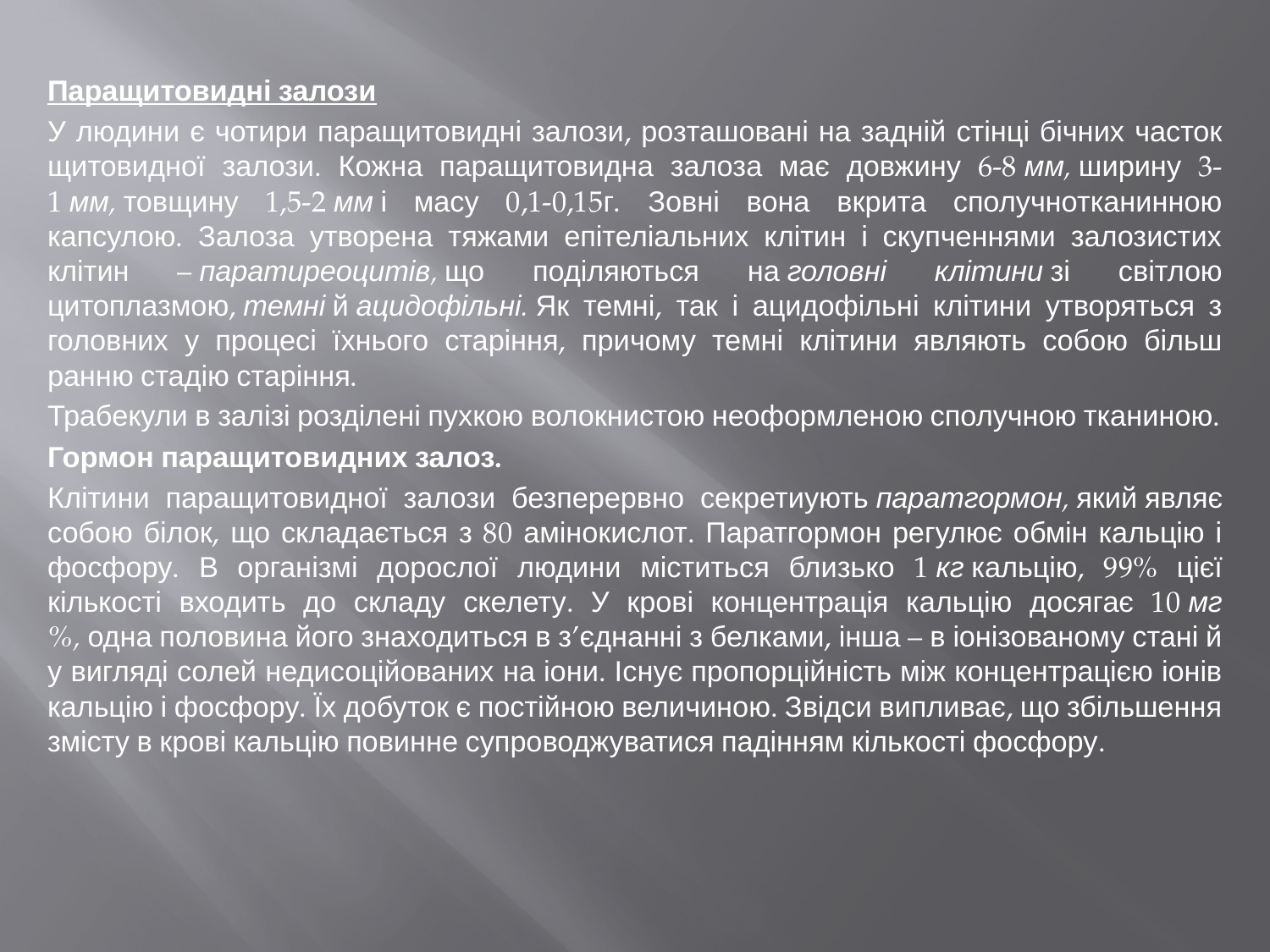

Паращитовидні залози
У людини є чотири паращитовидні залози, розташовані на задній стінці бічних часток щитовидної залози. Кожна паращитовидна залоза має довжину 6-8 мм, ширину 3-1 мм, товщину 1,5-2 мм і масу 0,1-0,15г. Зовні вона вкрита сполучнотканинною капсулою. Залоза утворена тяжами епітеліальних клітин і скупченнями залозистих клітин – паратиреоцитів, що поділяються на головні клітини зі світлою цитоплазмою, темні й ацидофільні. Як темні, так і ацидофільні клітини утворяться з головних у процесі їхнього старіння, причому темні клітини являють собою більш ранню стадію старіння.
Трабекули в залізі розділені пухкою волокнистою неоформленою сполучною тканиною.
Гормон паращитовидних залоз.
Клітини паращитовидної залози безперервно секретиують паратгормон, який являє собою білок, що складається з 80 амінокислот. Паратгормон регулює обмін кальцію і фосфору. В організмі дорослої людини міститься близько 1 кг кальцію, 99% цієї кількості входить до складу скелету. У крові концентрація кальцію досягає 10 мг%, одна половина його знаходиться в з’єднанні з белками, інша – в іонізованому стані й у вигляді солей недисоційованих на іони. Існує пропорційність між концентрацією іонів кальцію і фосфору. Їх добуток є постійною величиною. Звідси випливає, що збільшення змісту в крові кальцію повинне супроводжуватися падінням кількості фосфору.